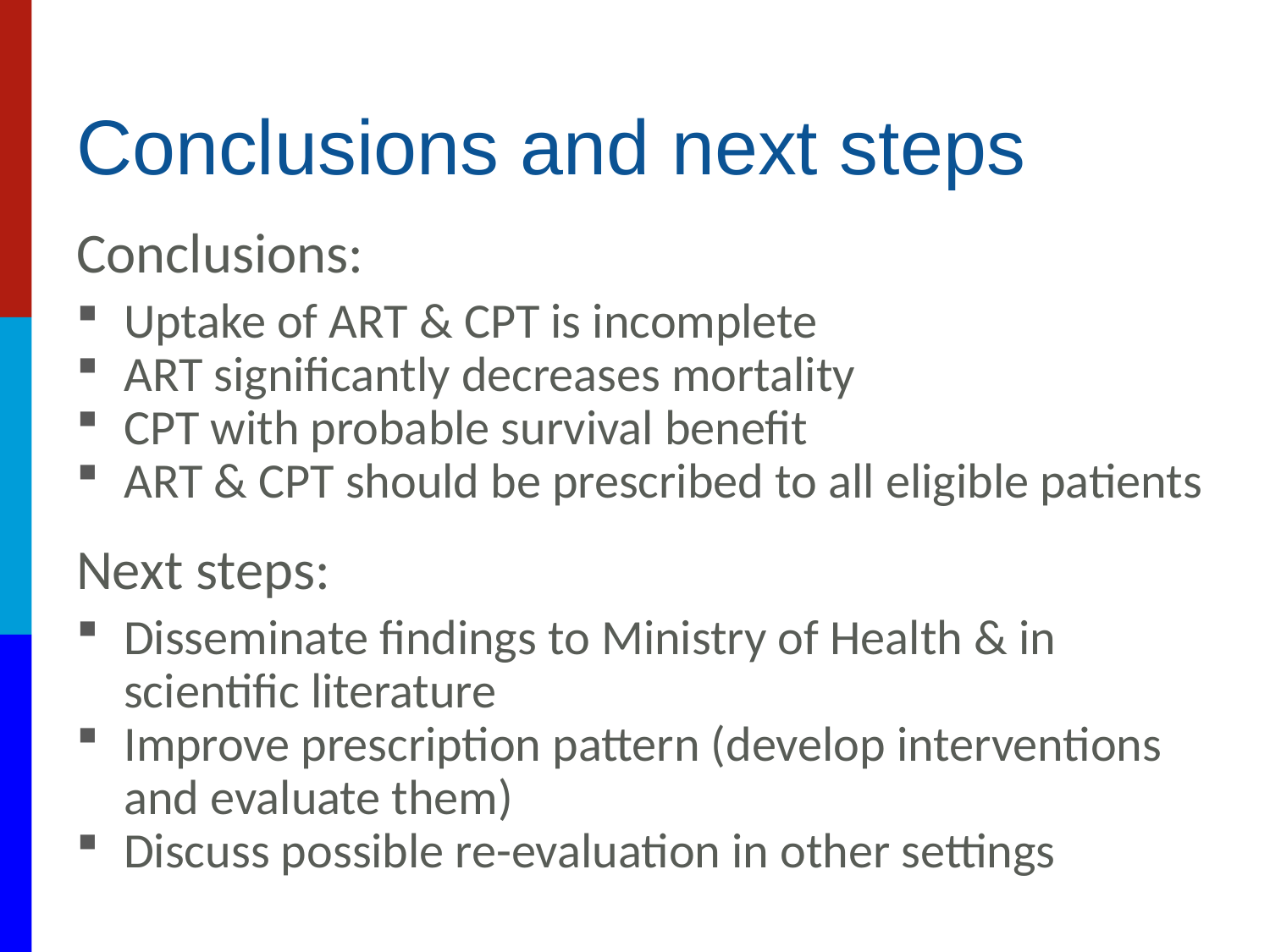

# Conclusions and next steps
Conclusions:
Uptake of ART & CPT is incomplete
ART significantly decreases mortality
CPT with probable survival benefit
ART & CPT should be prescribed to all eligible patients
Next steps:
Disseminate findings to Ministry of Health & in scientific literature
Improve prescription pattern (develop interventions and evaluate them)
Discuss possible re-evaluation in other settings